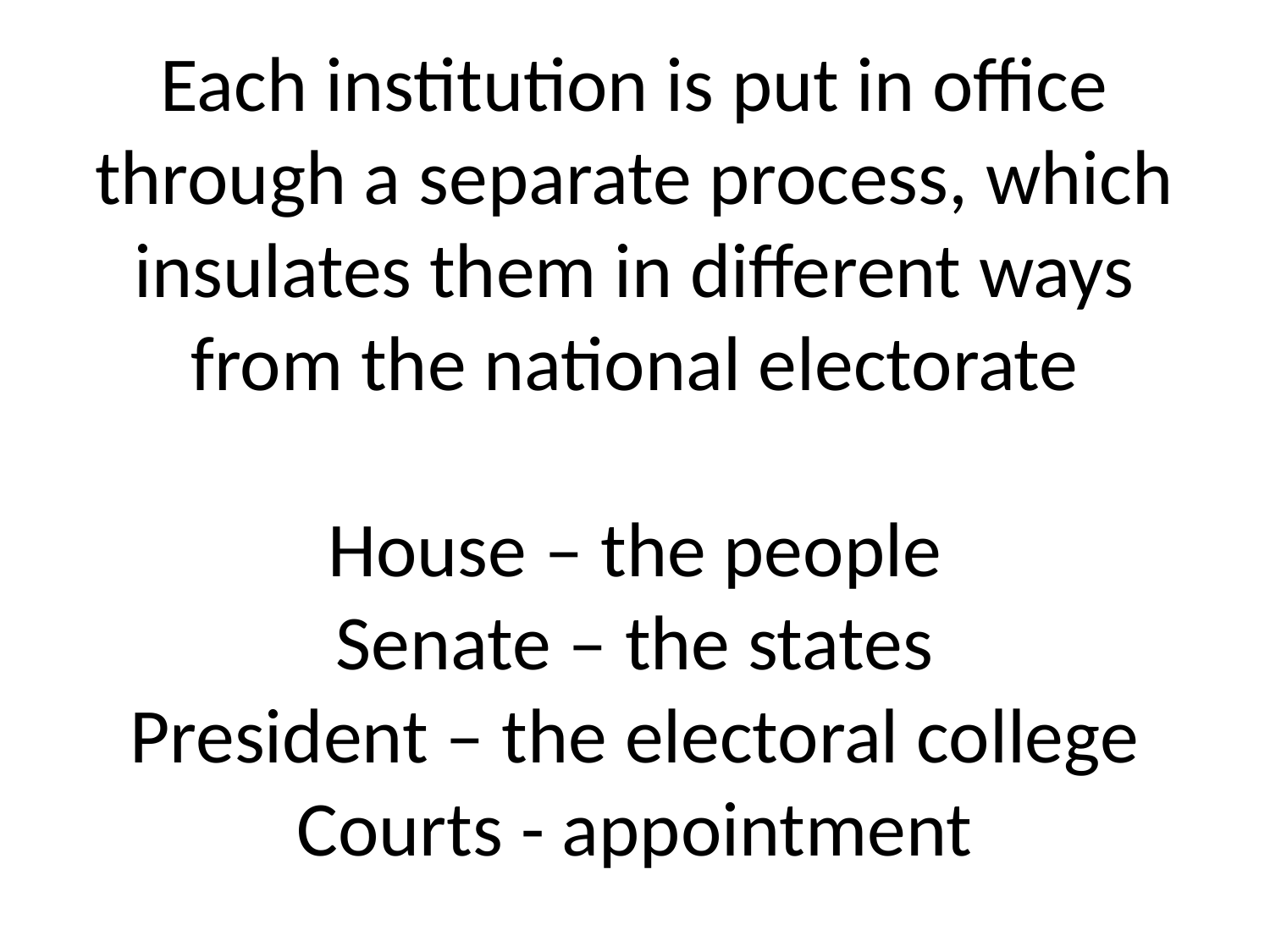

# Each institution is put in office through a separate process, which insulates them in different ways from the national electorate House – the people Senate – the states President – the electoral college Courts - appointment